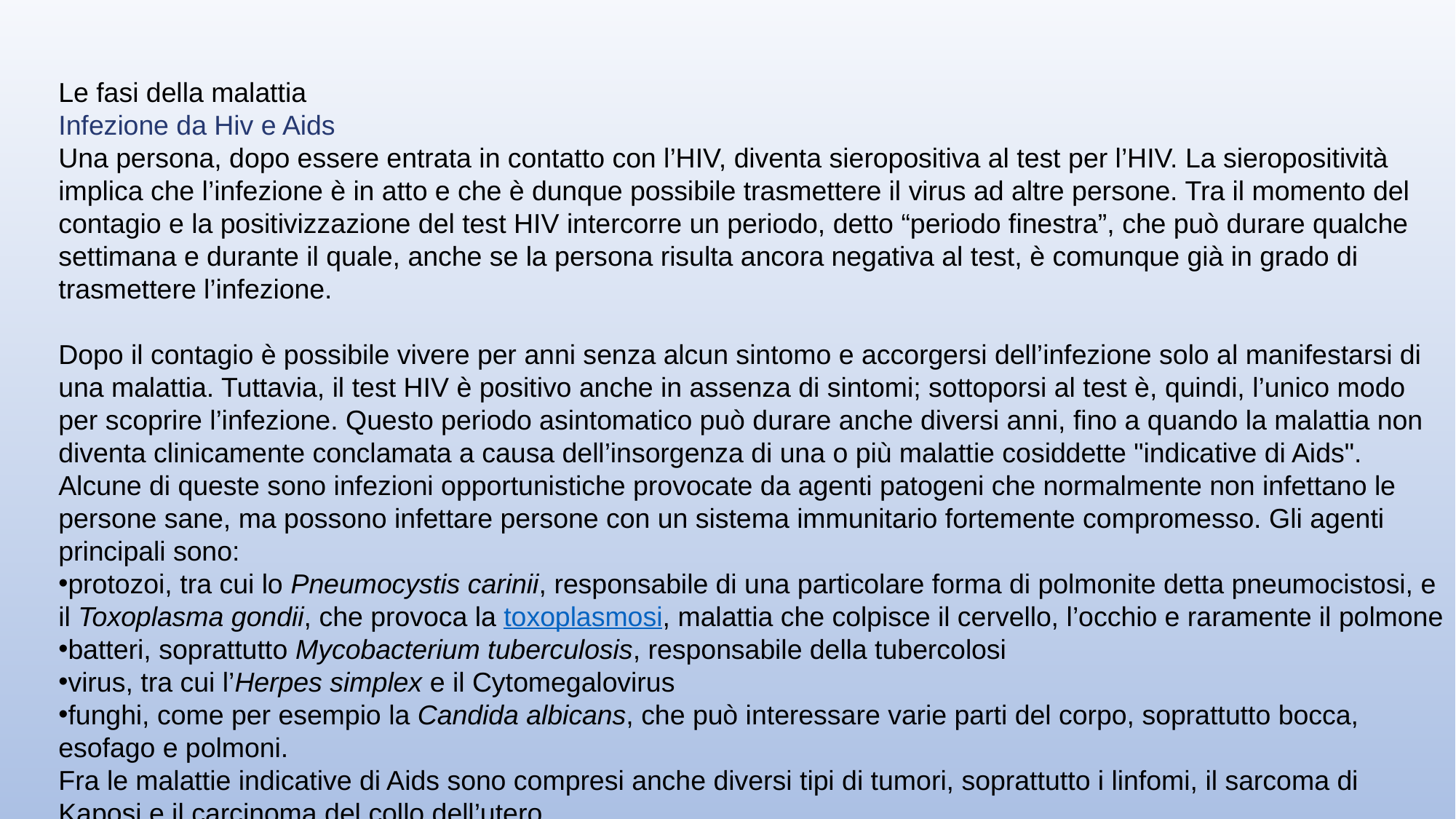

Le fasi della malattia
Infezione da Hiv e Aids
Una persona, dopo essere entrata in contatto con l’HIV, diventa sieropositiva al test per l’HIV. La sieropositività implica che l’infezione è in atto e che è dunque possibile trasmettere il virus ad altre persone. Tra il momento del contagio e la positivizzazione del test HIV intercorre un periodo, detto “periodo finestra”, che può durare qualche settimana e durante il quale, anche se la persona risulta ancora negativa al test, è comunque già in grado di trasmettere l’infezione.

Dopo il contagio è possibile vivere per anni senza alcun sintomo e accorgersi dell’infezione solo al manifestarsi di una malattia. Tuttavia, il test HIV è positivo anche in assenza di sintomi; sottoporsi al test è, quindi, l’unico modo per scoprire l’infezione. Questo periodo asintomatico può durare anche diversi anni, fino a quando la malattia non diventa clinicamente conclamata a causa dell’insorgenza di una o più malattie cosiddette "indicative di Aids". Alcune di queste sono infezioni opportunistiche provocate da agenti patogeni che normalmente non infettano le persone sane, ma possono infettare persone con un sistema immunitario fortemente compromesso. Gli agenti principali sono:
protozoi, tra cui lo Pneumocystis carinii, responsabile di una particolare forma di polmonite detta pneumocistosi, e il Toxoplasma gondii, che provoca la toxoplasmosi, malattia che colpisce il cervello, l’occhio e raramente il polmone
batteri, soprattutto Mycobacterium tuberculosis, responsabile della tubercolosi
virus, tra cui l’Herpes simplex e il Cytomegalovirus
funghi, come per esempio la Candida albicans, che può interessare varie parti del corpo, soprattutto bocca, esofago e polmoni.
Fra le malattie indicative di Aids sono compresi anche diversi tipi di tumori, soprattutto i linfomi, il sarcoma di Kaposi e il carcinoma del collo dell’utero.